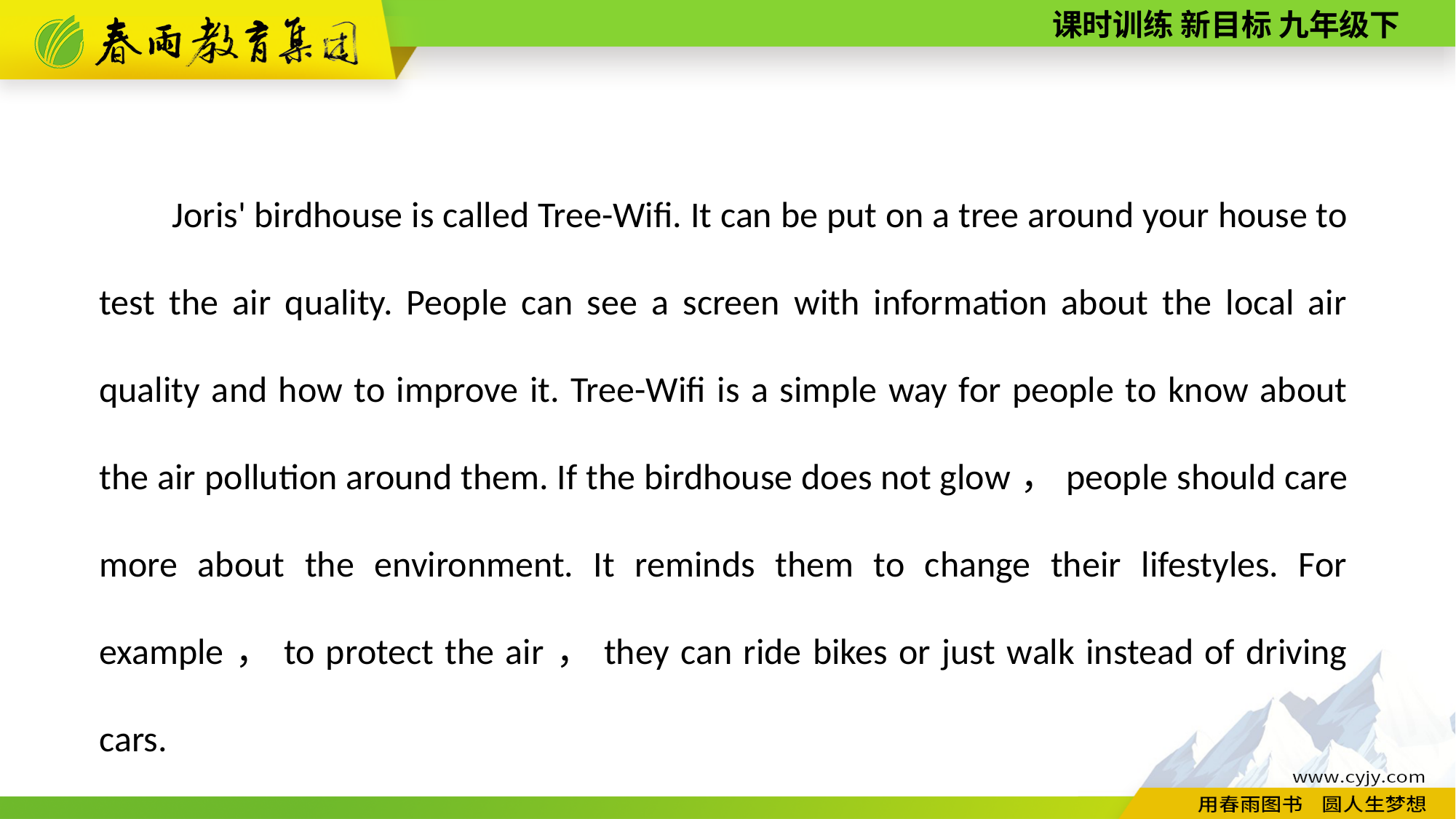

Joris' birdhouse is called Tree-Wifi. It can be put on a tree around your house to test the air quality. People can see a screen with information about the local air quality and how to improve it. Tree-Wifi is a simple way for people to know about the air pollution around them. If the birdhouse does not glow，people should care more about the environment. It reminds them to change their lifestyles. For example，to protect the air，they can ride bikes or just walk instead of driving cars.